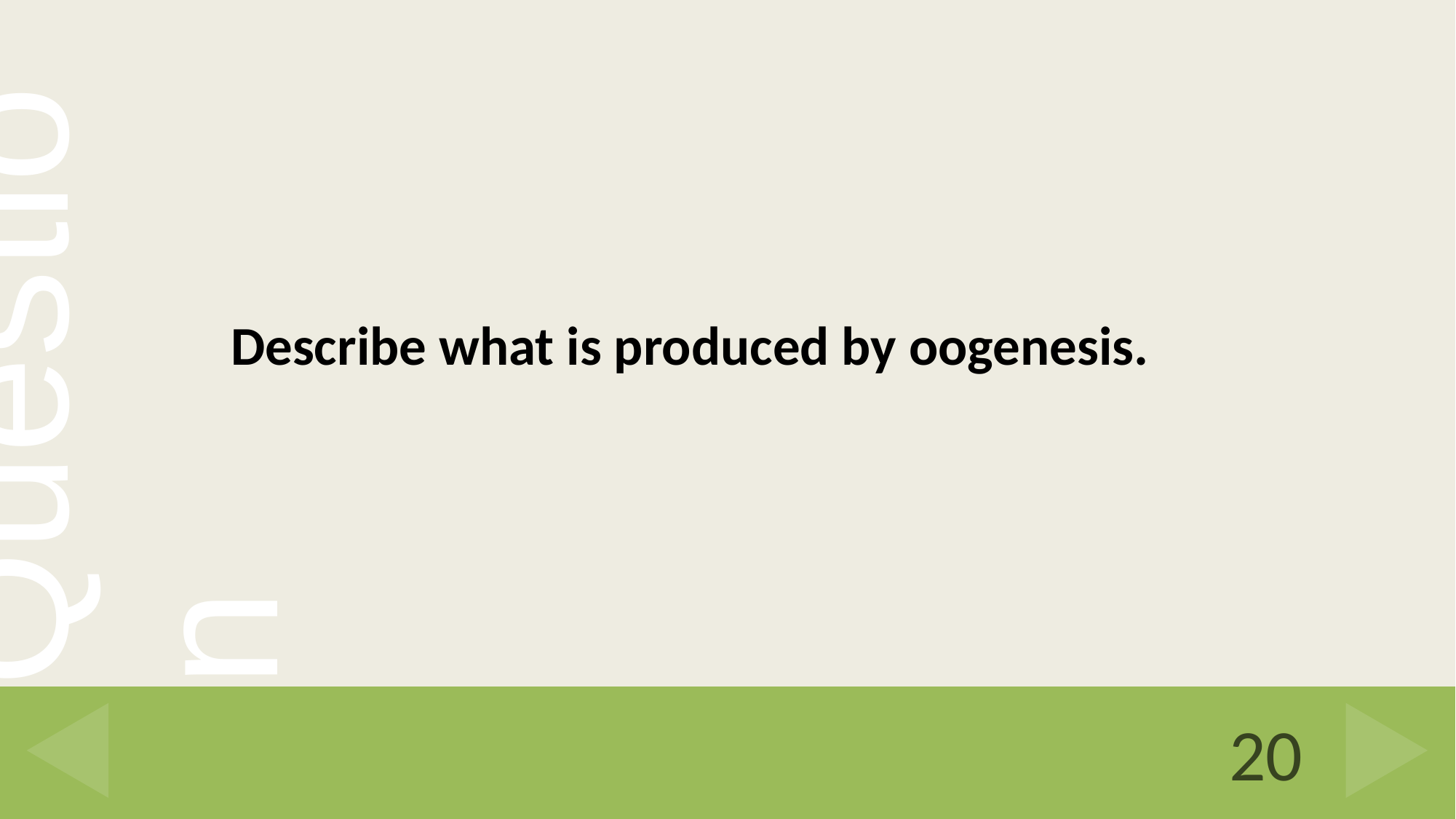

Describe what is produced by oogenesis.
20